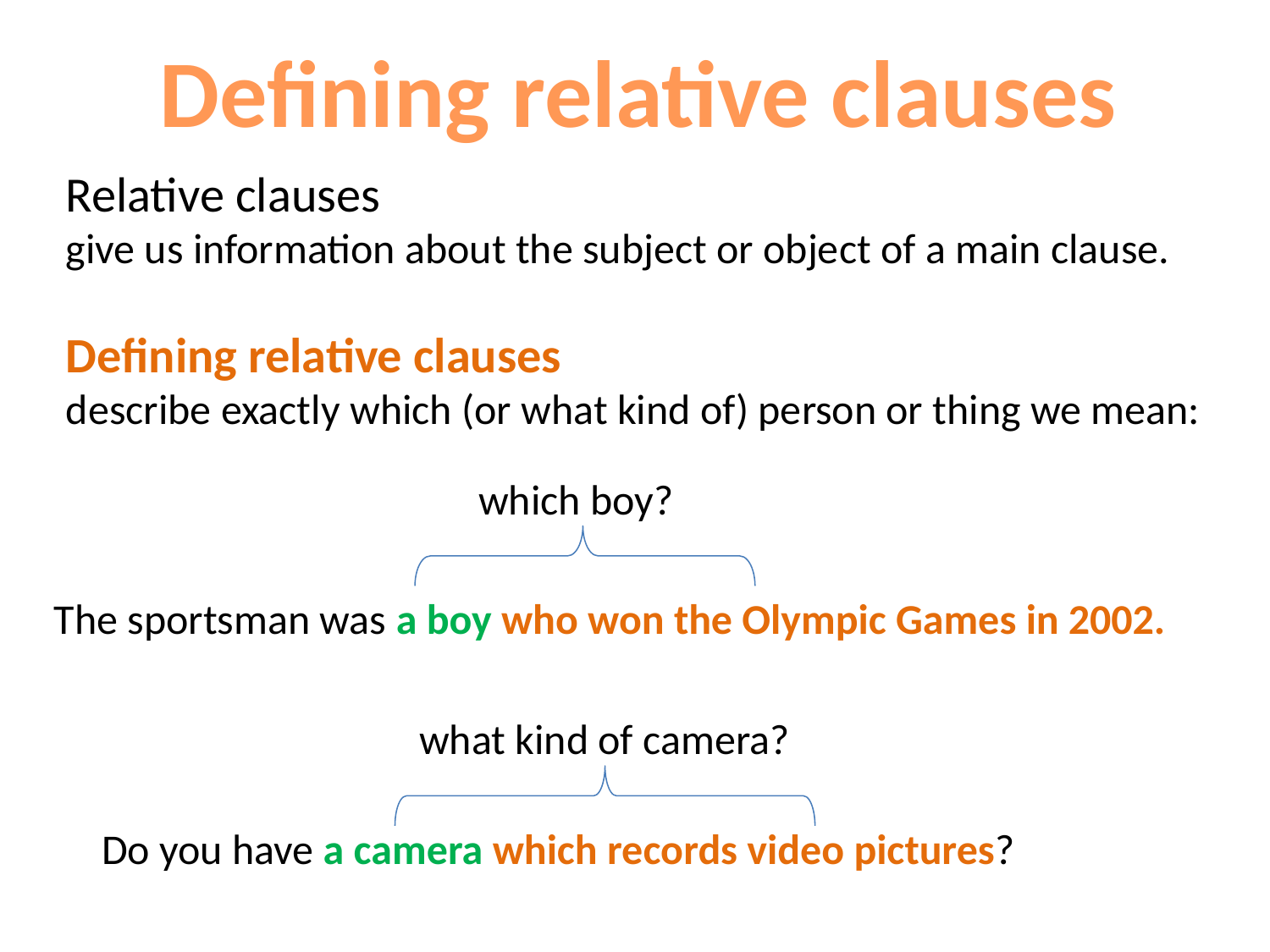

Defining relative clauses
Relative clauses
give us information about the subject or object of a main clause.

Defining relative clauses
describe exactly which (or what kind of) person or thing we mean:

which boy?
The sportsman was a boy who won the Olympic Games in 2002.

what kind of camera?
Do you have a camera which records video pictures?